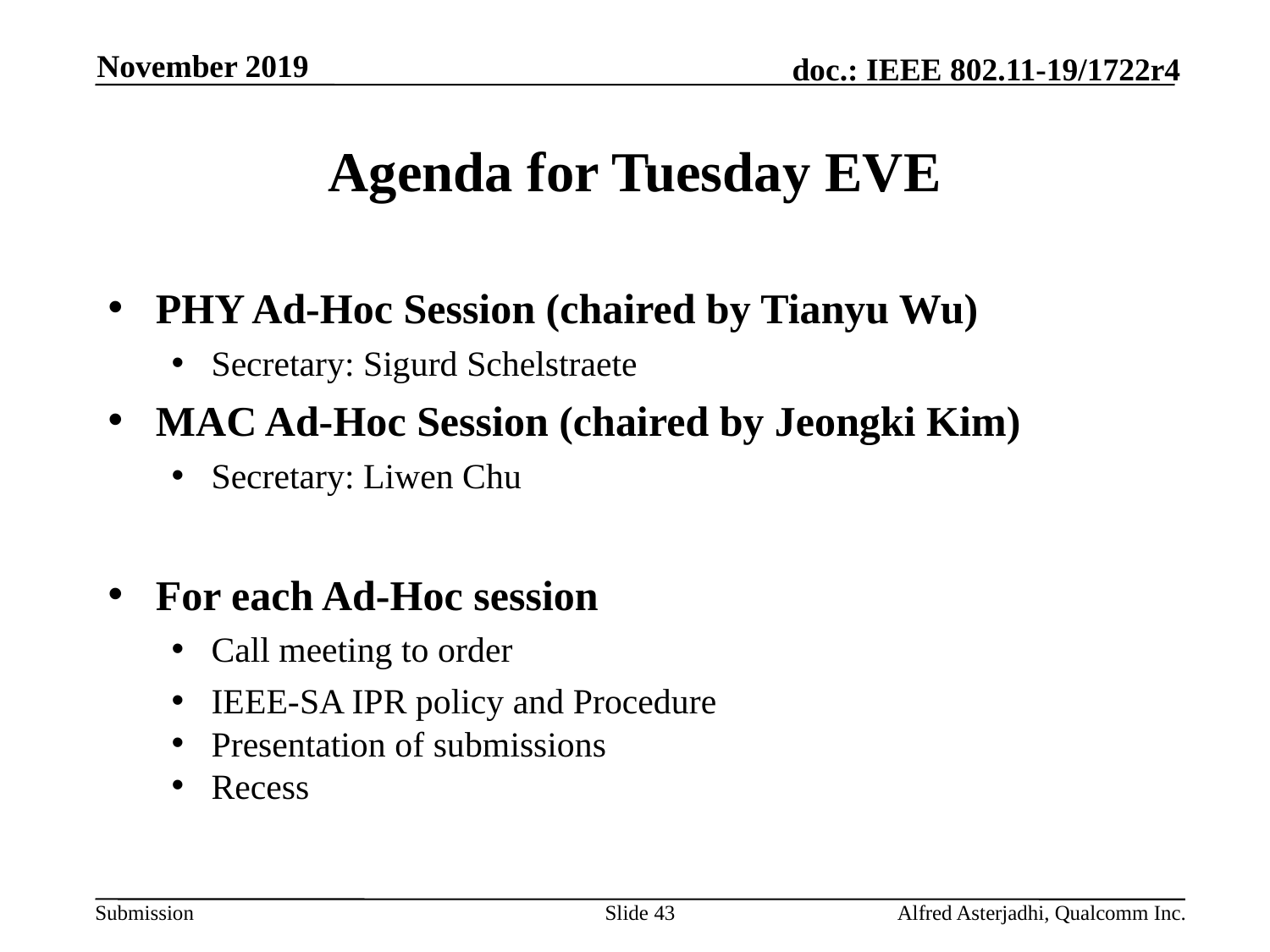

November 2019
# Agenda for Tuesday EVE
PHY Ad-Hoc Session (chaired by Tianyu Wu)
Secretary: Sigurd Schelstraete
MAC Ad-Hoc Session (chaired by Jeongki Kim)
Secretary: Liwen Chu

For each Ad-Hoc session
Call meeting to order
IEEE-SA IPR policy and Procedure
Presentation of submissions
Recess

Slide 43
Alfred Asterjadhi, Qualcomm Inc.